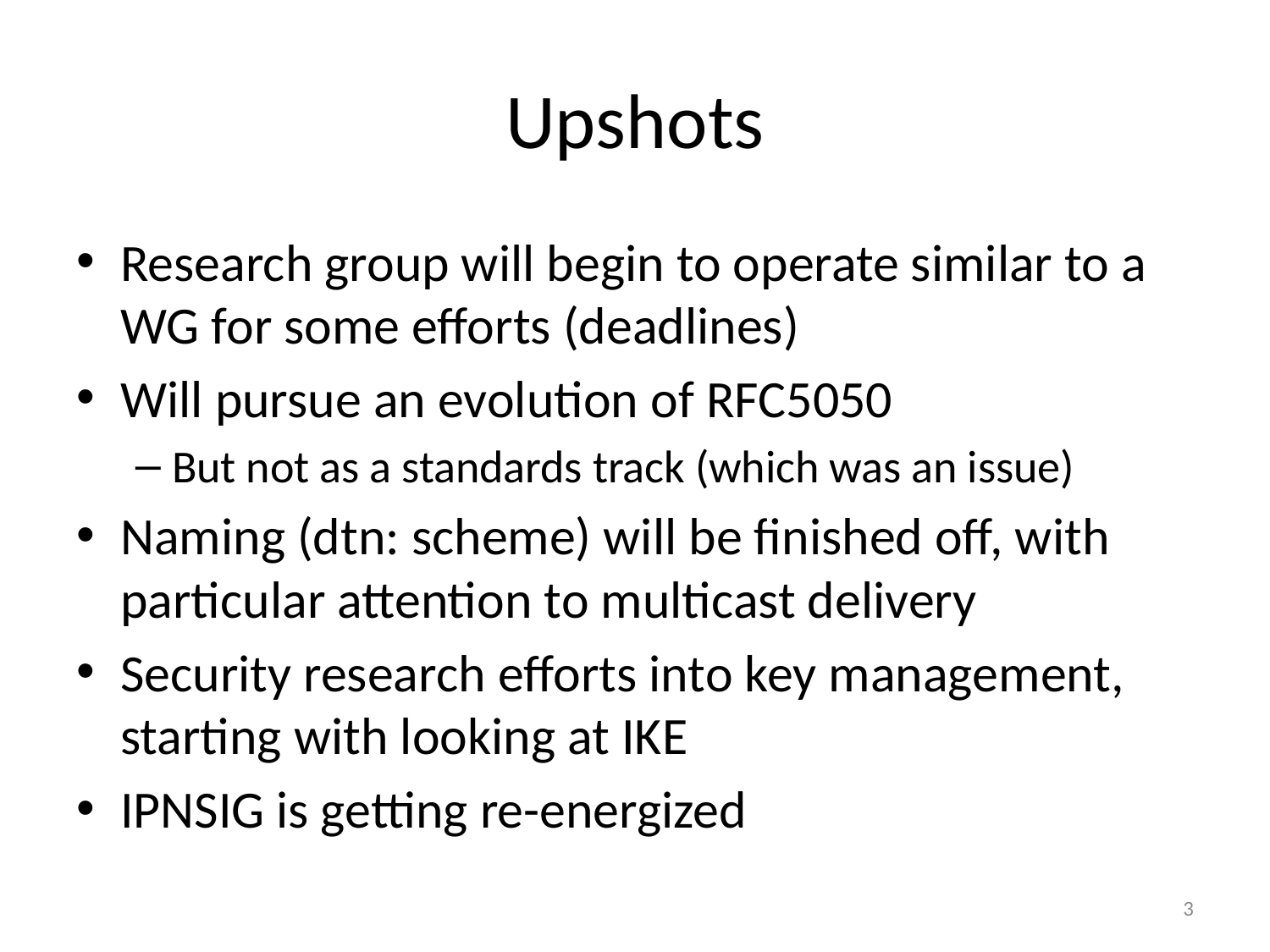

# Upshots
Research group will begin to operate similar to a WG for some efforts (deadlines)
Will pursue an evolution of RFC5050
But not as a standards track (which was an issue)
Naming (dtn: scheme) will be finished off, with particular attention to multicast delivery
Security research efforts into key management, starting with looking at IKE
IPNSIG is getting re-energized
3